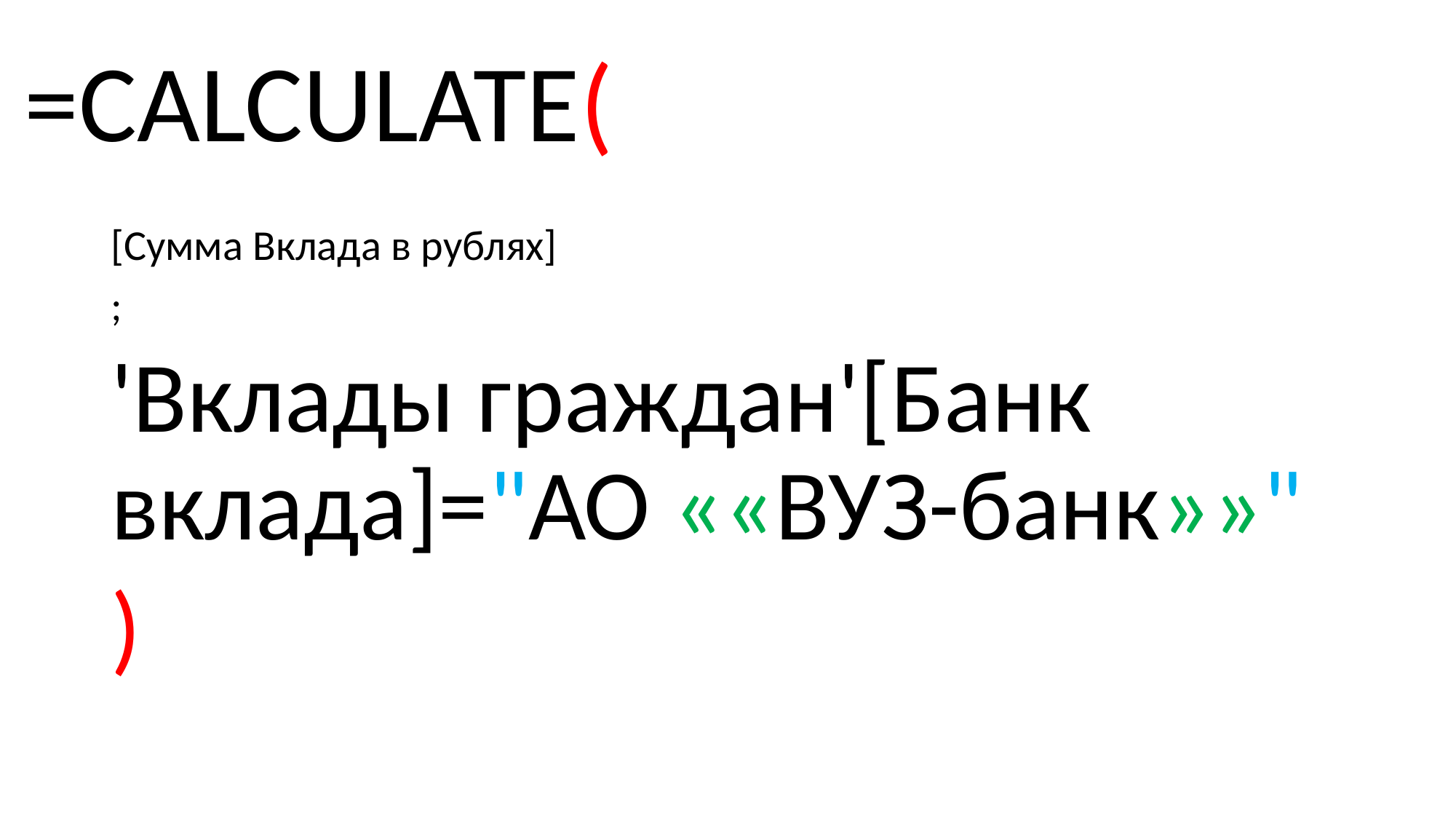

# =CALCULATE(
[Сумма Вклада в рублях]
;
'Вклады граждан'[Банк вклада]="АО ««ВУЗ-банк»»"
)